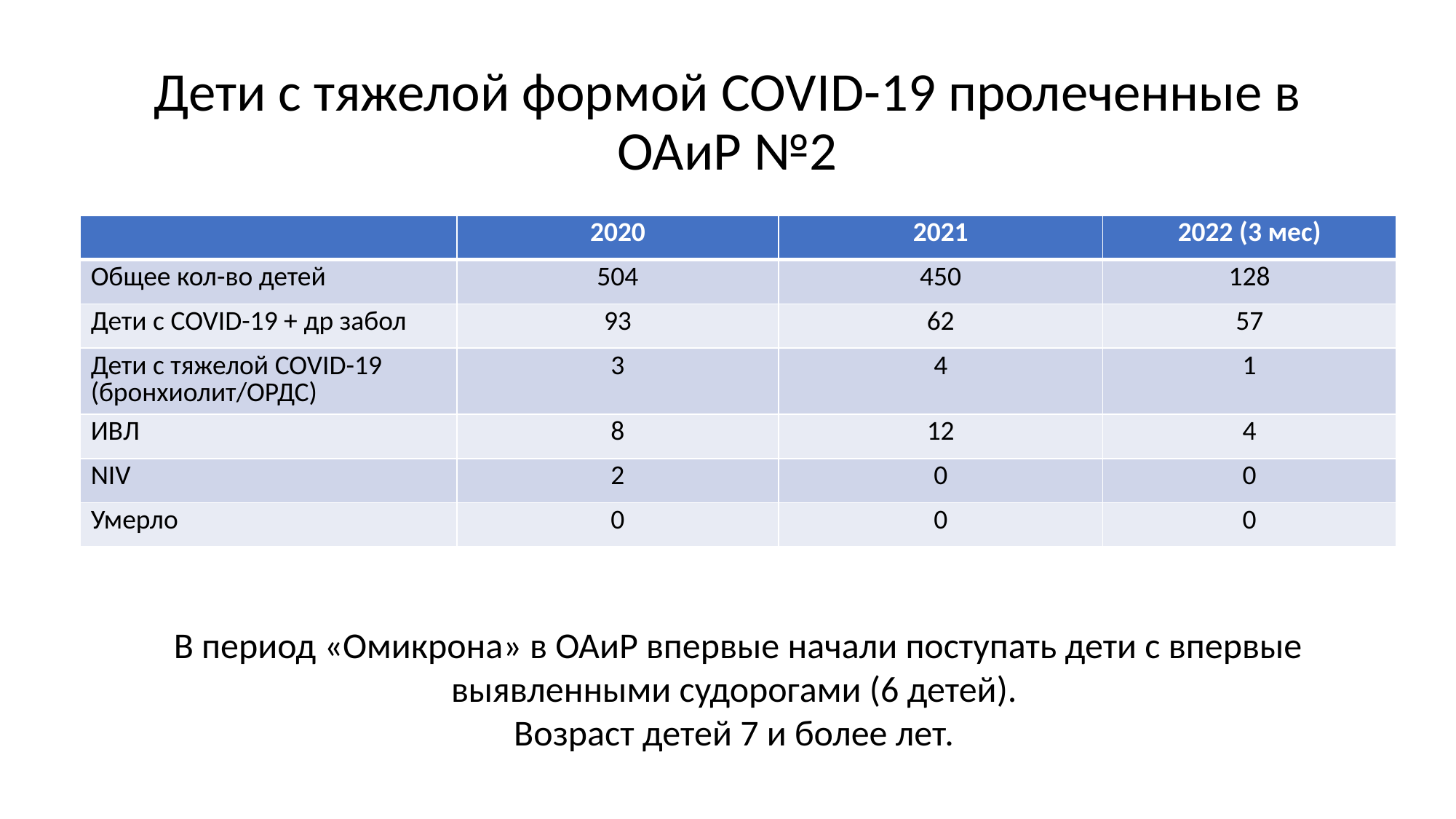

# Дети с тяжелой формой COVID-19 пролеченные в ОАиР №2
|  | 2020 | 2021 | 2022 (3 мес) |
| --- | --- | --- | --- |
| Общее кол-во детей | 504 | 450 | 128 |
| Дети с COVID-19 + др забол | 93 | 62 | 57 |
| Дети с тяжелой COVID-19 (бронхиолит/ОРДС) | 3 | 4 | 1 |
| ИВЛ | 8 | 12 | 4 |
| NIV | 2 | 0 | 0 |
| Умерло | 0 | 0 | 0 |
В период «Омикрона» в ОАиР впервые начали поступать дети с впервые выявленными судорогами (6 детей).
Возраст детей 7 и более лет.